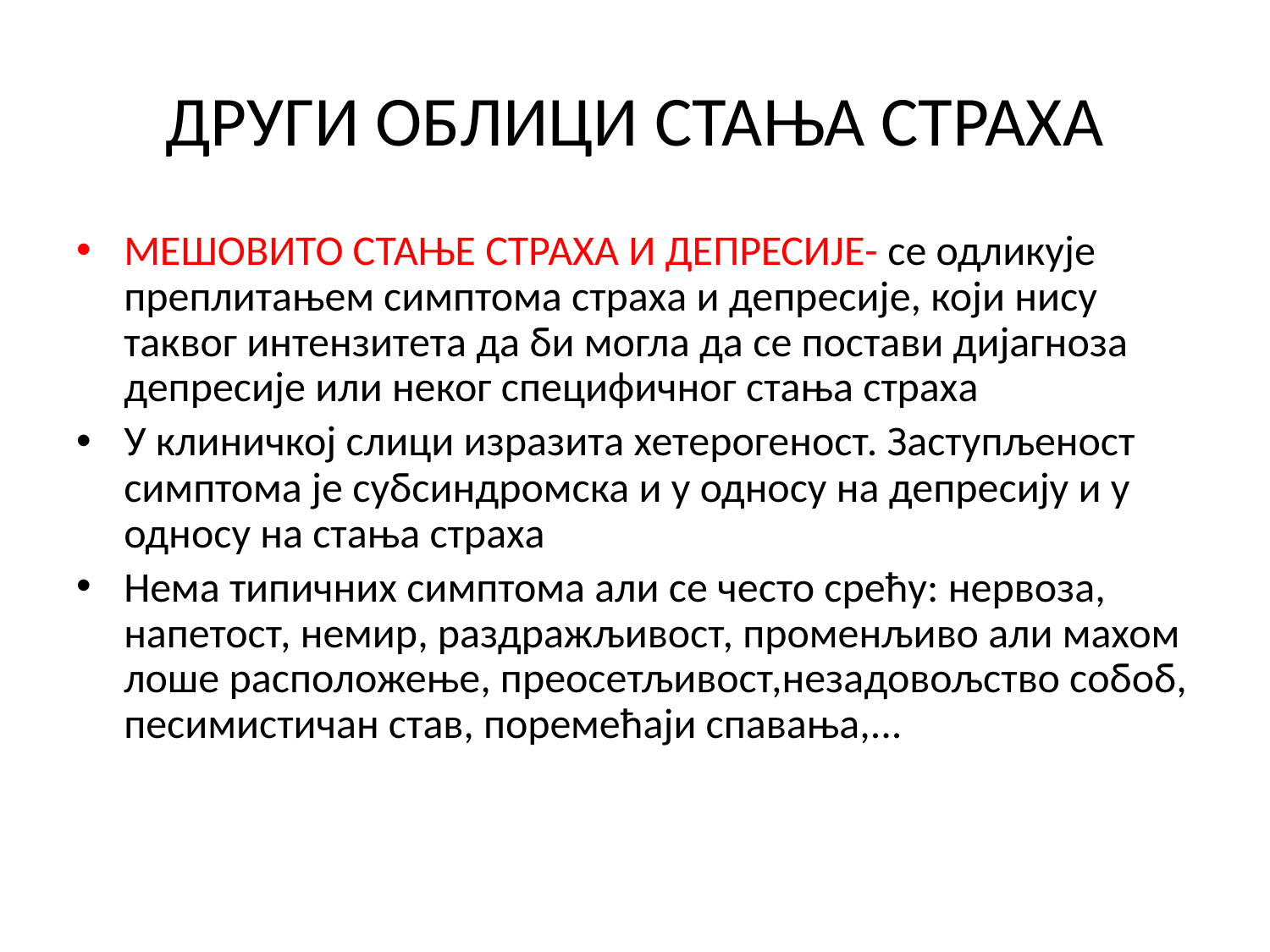

# ДРУГИ ОБЛИЦИ СТАЊА СТРАХА
МЕШОВИТО СТАЊЕ СТРАХА И ДЕПРЕСИЈЕ- се одликује преплитањем симптома страха и депресије, који нису таквог интензитета да би могла да се постави дијагноза депресије или неког специфичног стања страха
У клиничкој слици изразита хетерогеност. Заступљеност симптома је субсиндромска и у односу на депресију и у односу на стања страха
Нема типичних симптома али се често срећу: нервоза, напетост, немир, раздражљивост, променљиво али махом лоше расположење, преосетљивост,незадовољство собоб, песимистичан став, поремећаји спавања,...